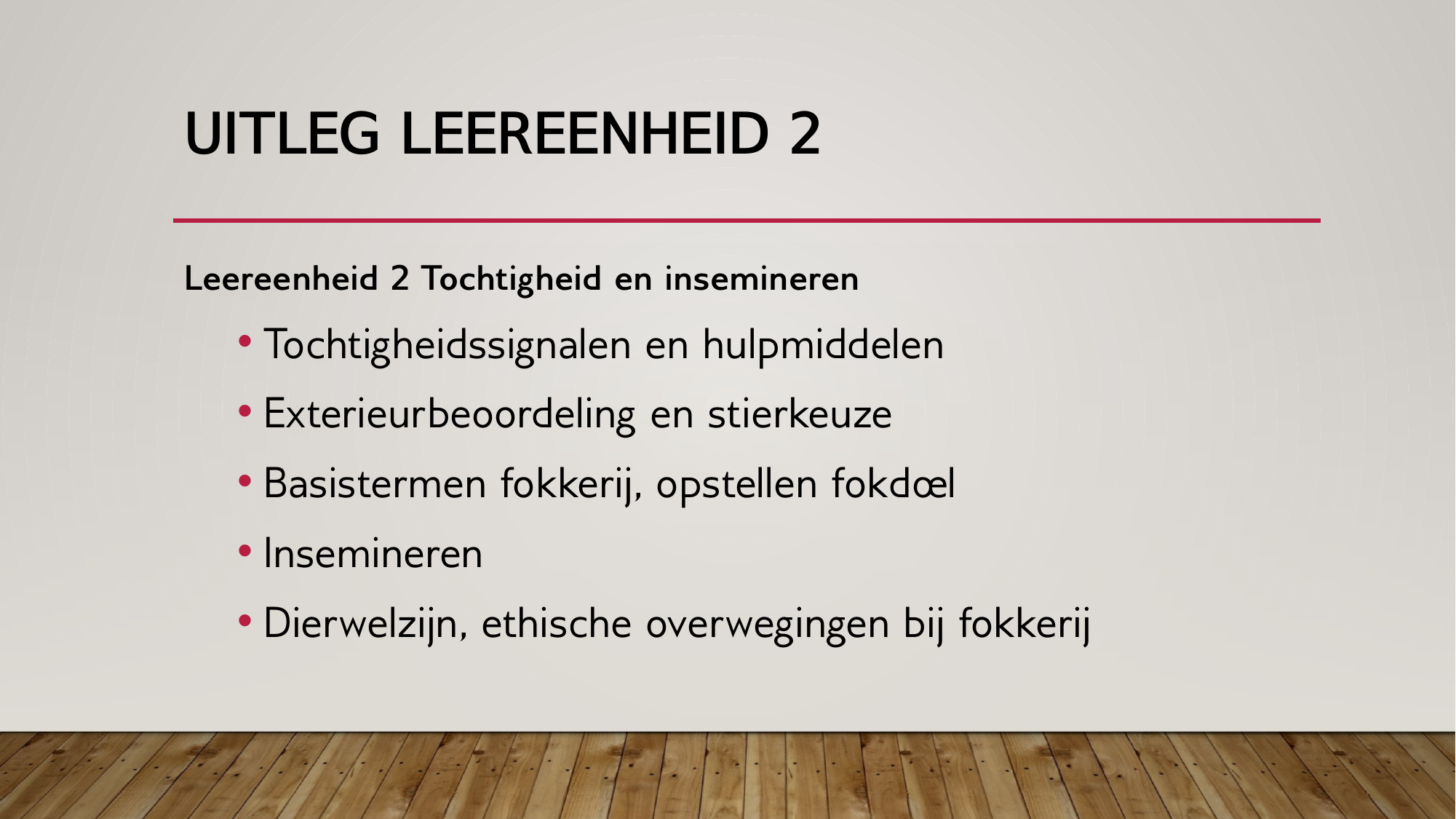

# Uitleg Leereenheid 2
Leereenheid 2 Tochtigheid en insemineren
Tochtigheidssignalen en hulpmiddelen
Exterieurbeoordeling en stierkeuze
Basistermen fokkerij, opstellen fokdoel
Insemineren
Dierwelzijn, ethische overwegingen bij fokkerij